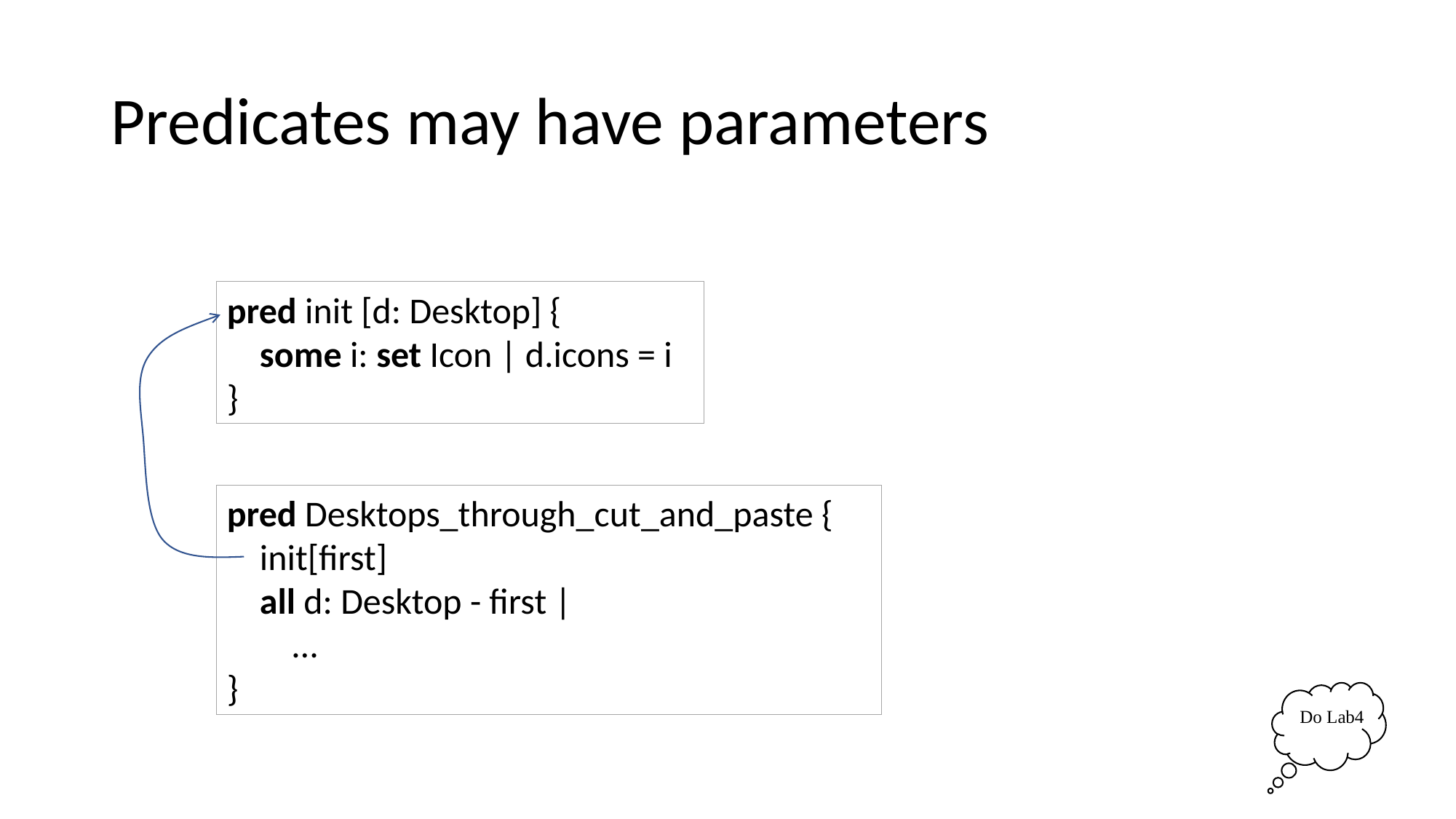

# Predicates may have parameters
pred init [d: Desktop] {
    some i: set Icon | d.icons = i
}

pred Desktops_through_cut_and_paste {
    init[first]
    all d: Desktop - first |
        …
}

Do Lab4